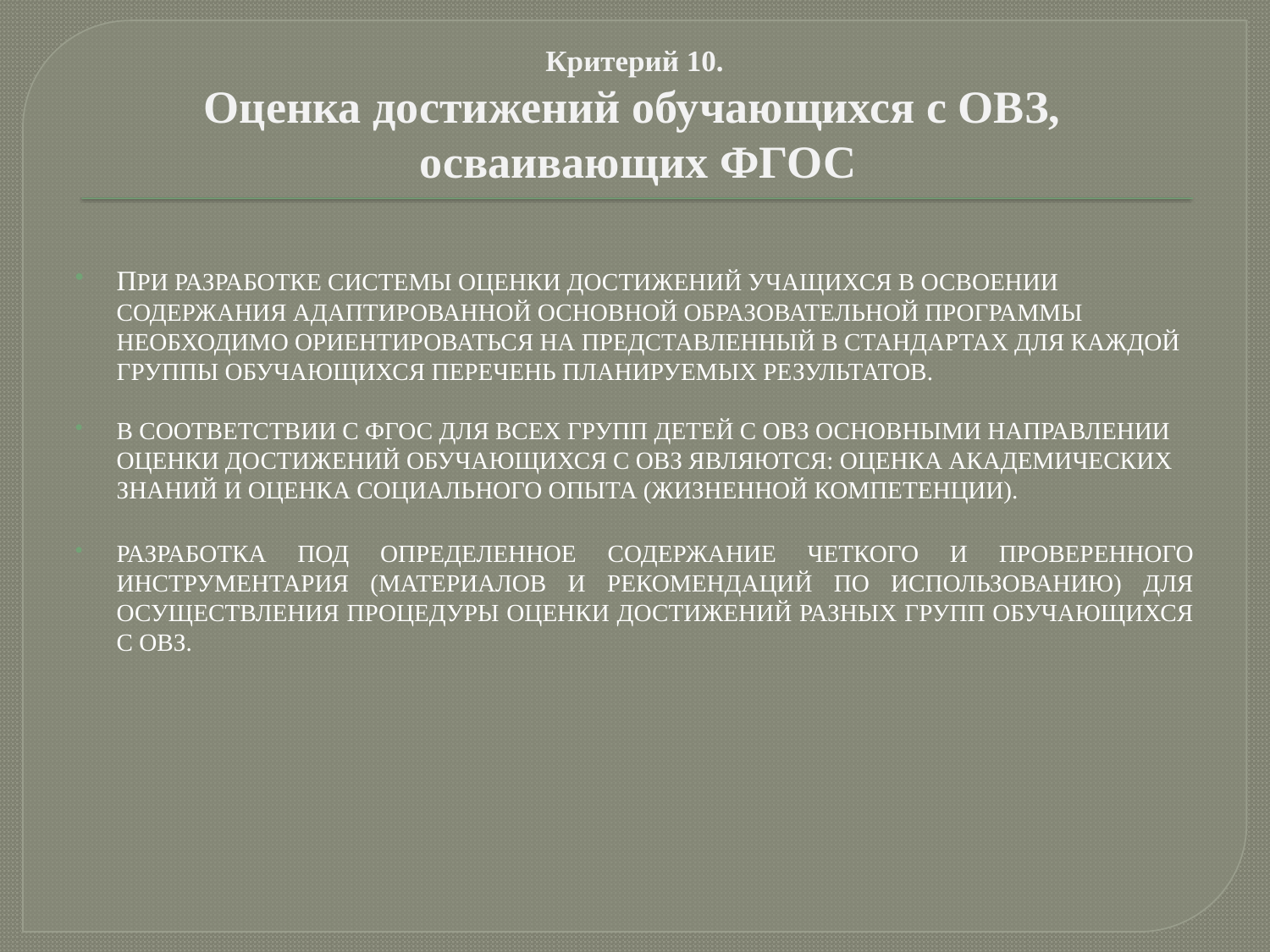

# Критерий 10. Оценка достижений обучающихся с ОВЗ, осваивающих ФГОС
При разработке системы оценки достижений учащихся в освоении содержания адаптированной ОСНОВНОЙ образовательной программы необходимо ориентироваться на представленный в стандартах для каждой группы обучающихся перечень планируемых результатов.

В соответствии с ФГОС для всех групп детей с ОВЗ основными направлении оценки достижений обучающихся с ОВЗ являются: оценка академических знаний и оценка социального опыта (жизненной компетенции).

разработка под определенное содержание четкого и проверенного инструментария (материалов и рекомендаций по использованию) для осуществления процедуры оценки достижений разных групп обучающихся с ОВЗ.